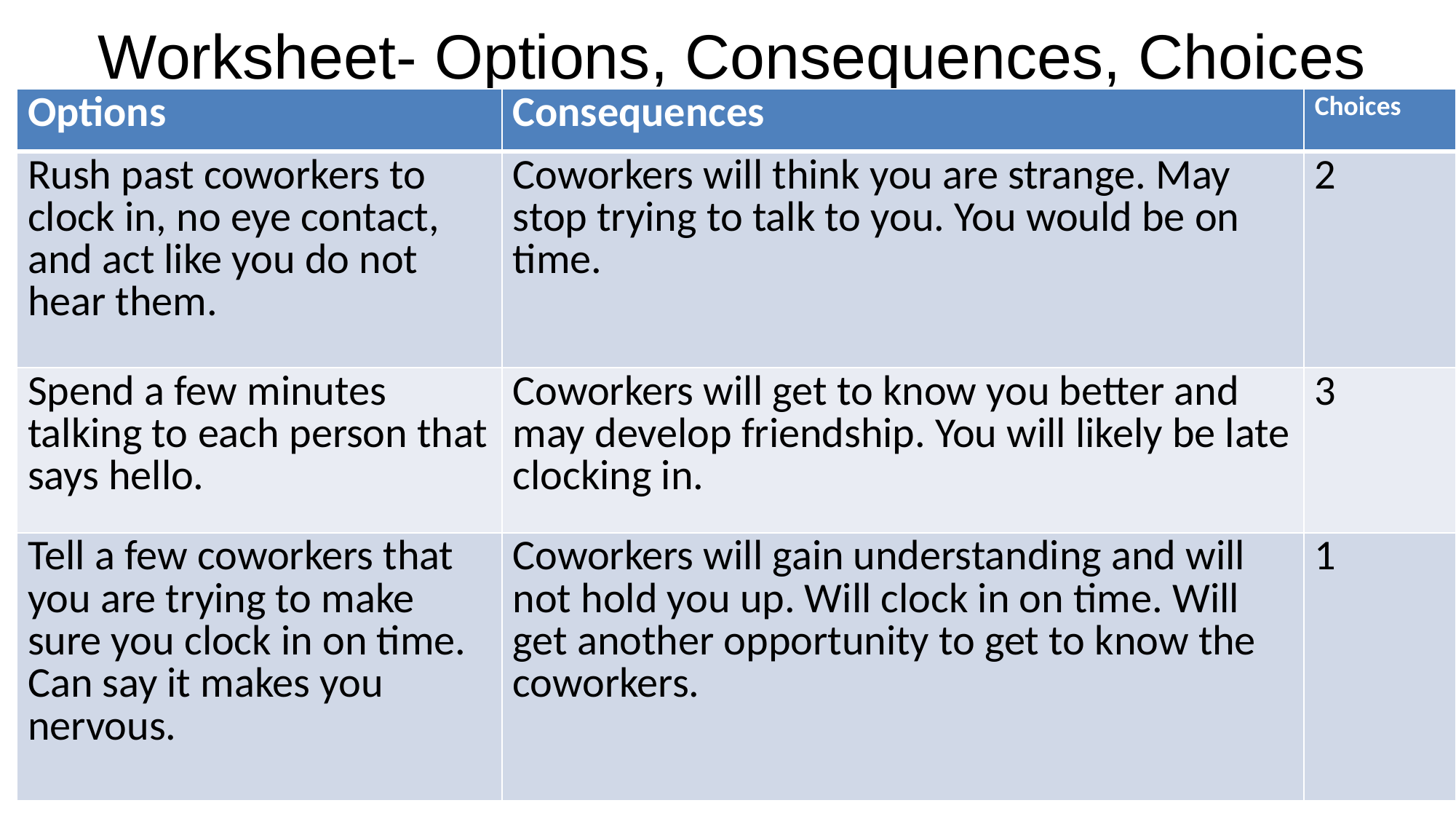

# Worksheet- Options, Consequences, Choices
| Options | Consequences | Choices |
| --- | --- | --- |
| Rush past coworkers to clock in, no eye contact, and act like you do not hear them. | Coworkers will think you are strange. May stop trying to talk to you. You would be on time. | 2 |
| Spend a few minutes talking to each person that says hello. | Coworkers will get to know you better and may develop friendship. You will likely be late clocking in. | 3 |
| Tell a few coworkers that you are trying to make sure you clock in on time. Can say it makes you nervous. | Coworkers will gain understanding and will not hold you up. Will clock in on time. Will get another opportunity to get to know the coworkers. | 1 |